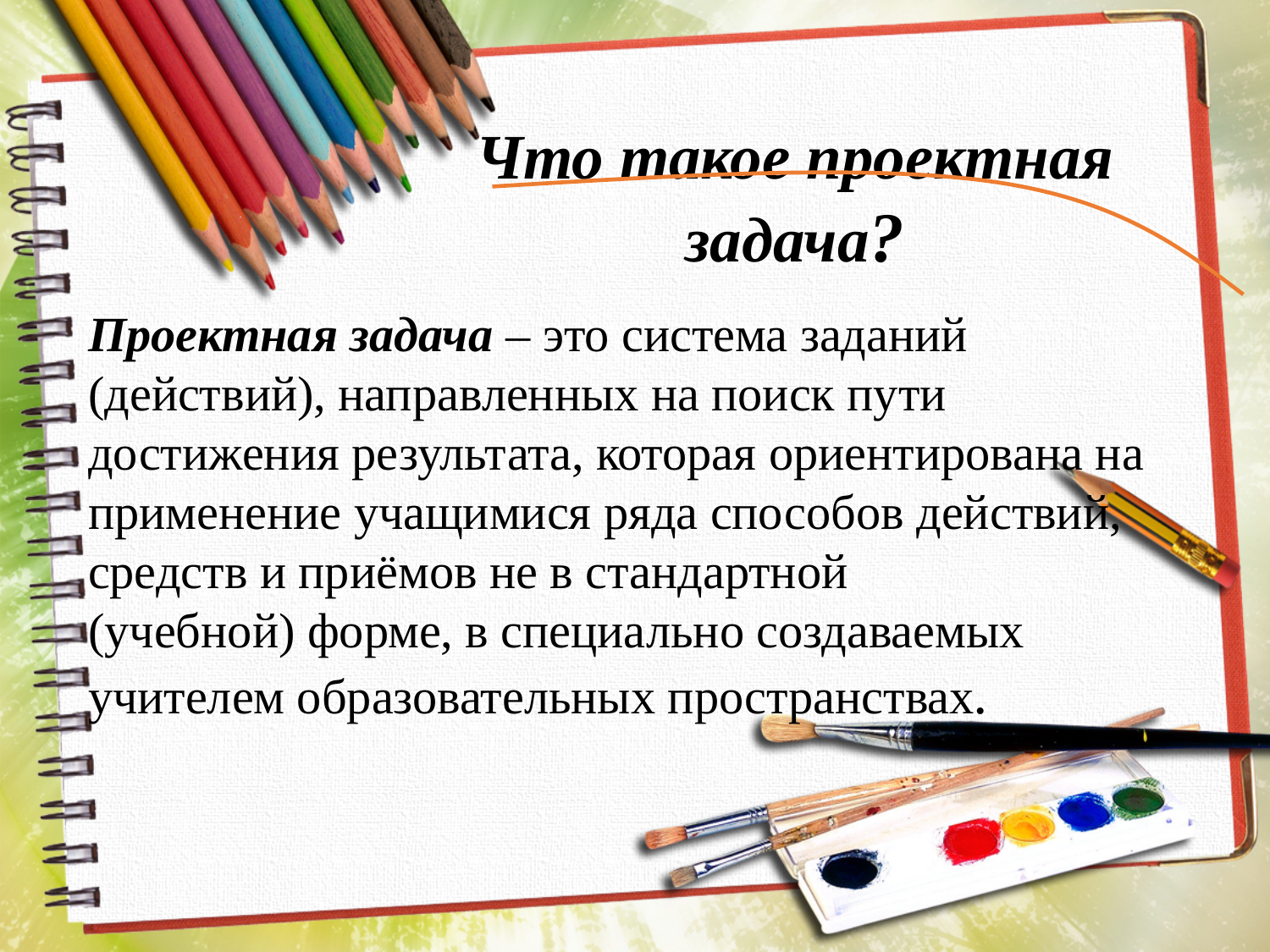

Что такое проектная задача?

Проектная задача – это система заданий (действий), направленных на поиск пути достижения результата, которая ориентирована на применение учащимися ряда способов действий, средств и приёмов не в стандартной
(учебной) форме, в специально создаваемых учителем образовательных пространствах.